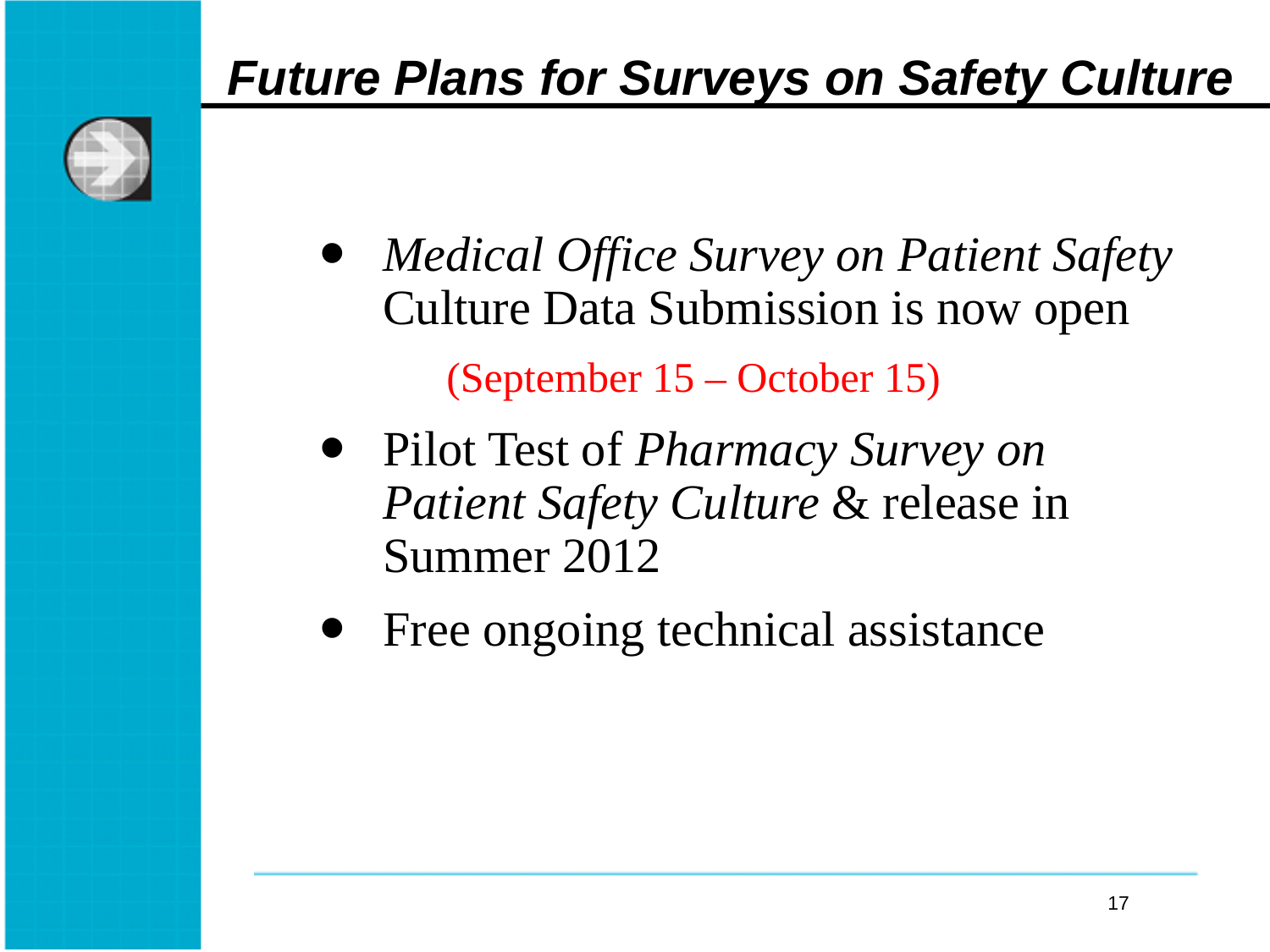

# Future Plans for Surveys on Safety Culture

Medical Office Survey on Patient Safety Culture Data Submission is now open
(September 15 – October 15)
Pilot Test of Pharmacy Survey on Patient Safety Culture & release in Summer 2012
Free ongoing technical assistance